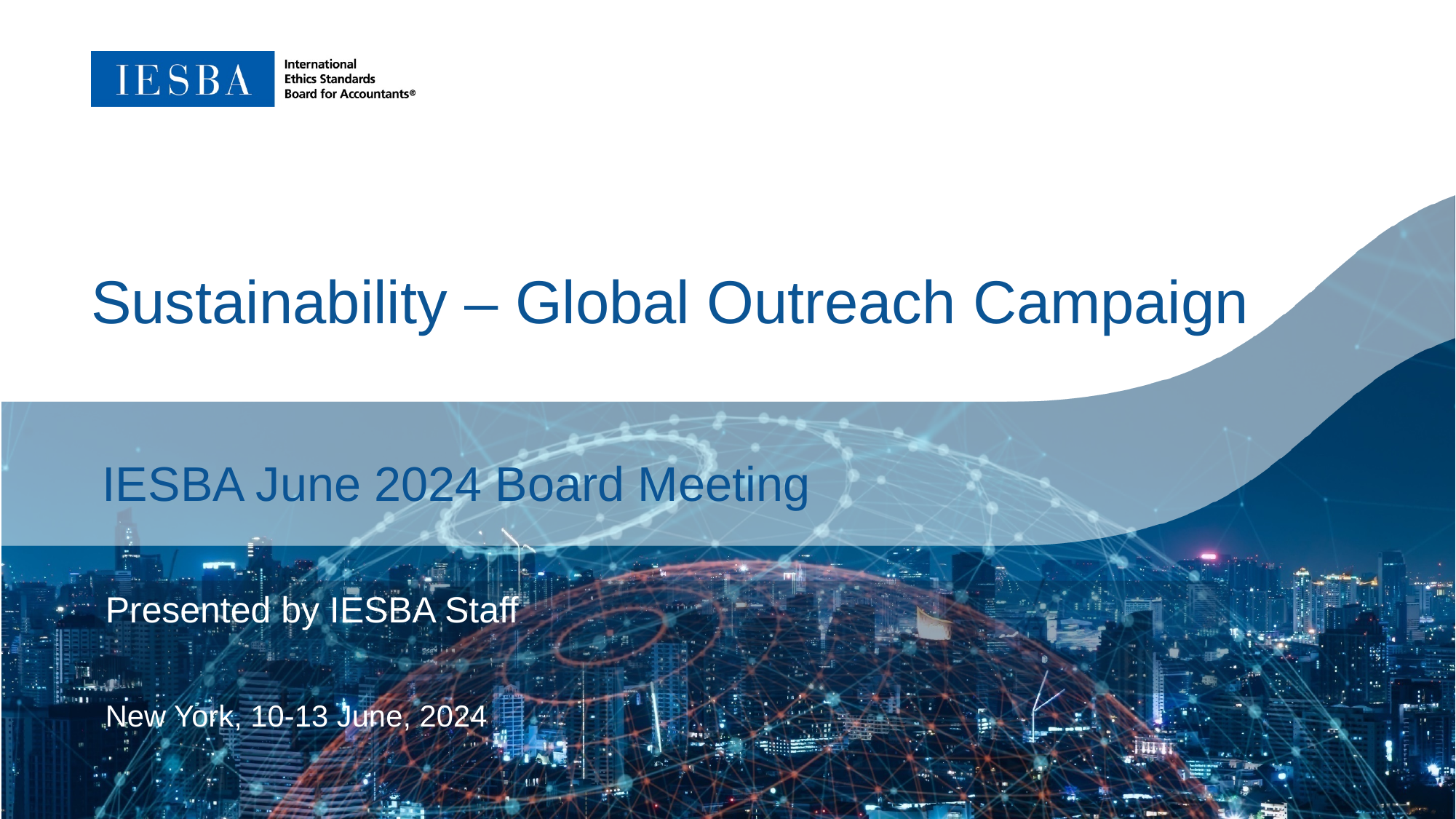

Sustainability – Global Outreach Campaign

IESBA June 2024 Board Meeting
Presented by IESBA Staff

New York, 10-13 June, 2024